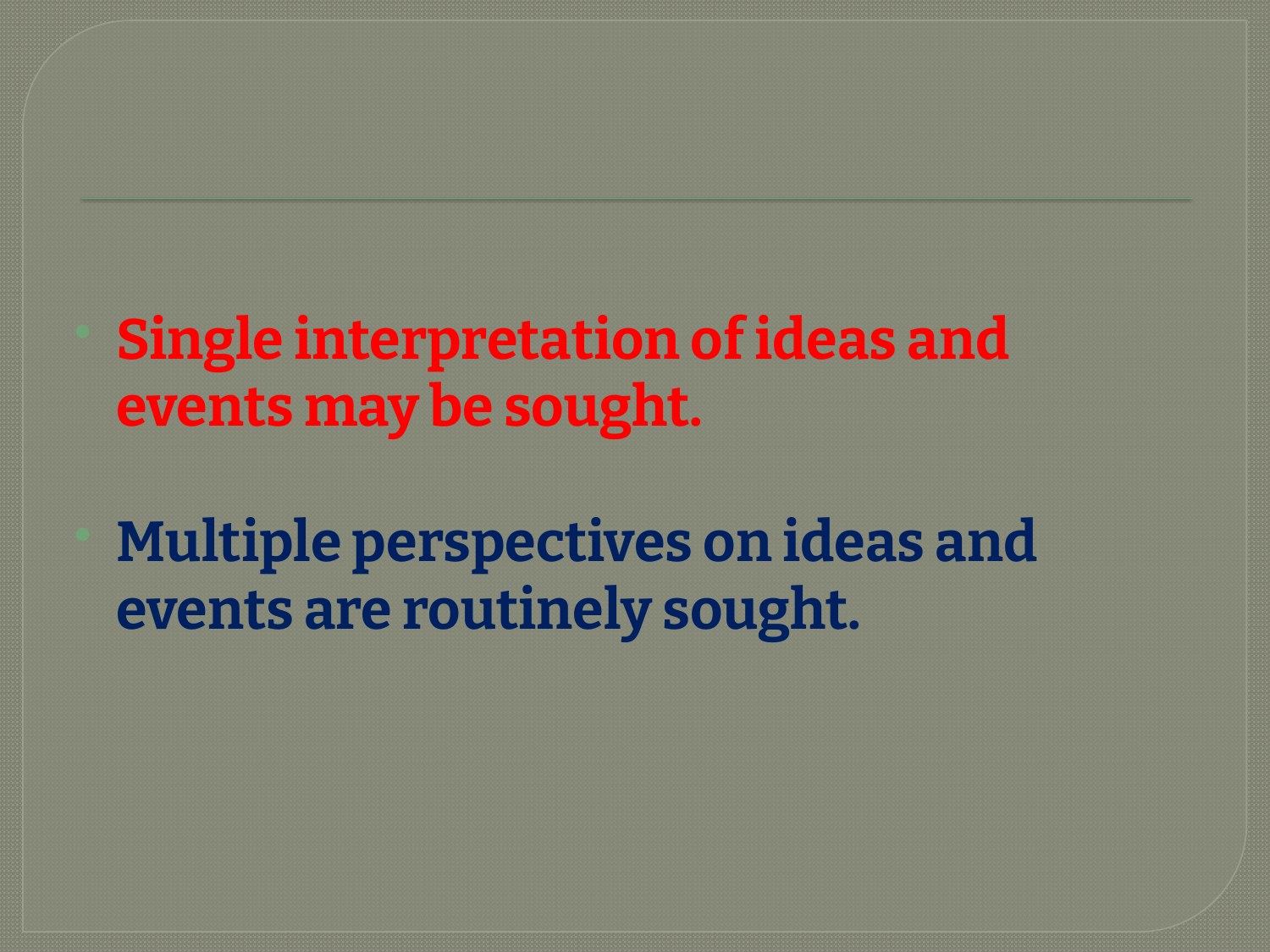

#

Single interpretation of ideas and events may be sought.

Multiple perspectives on ideas and events are routinely sought.